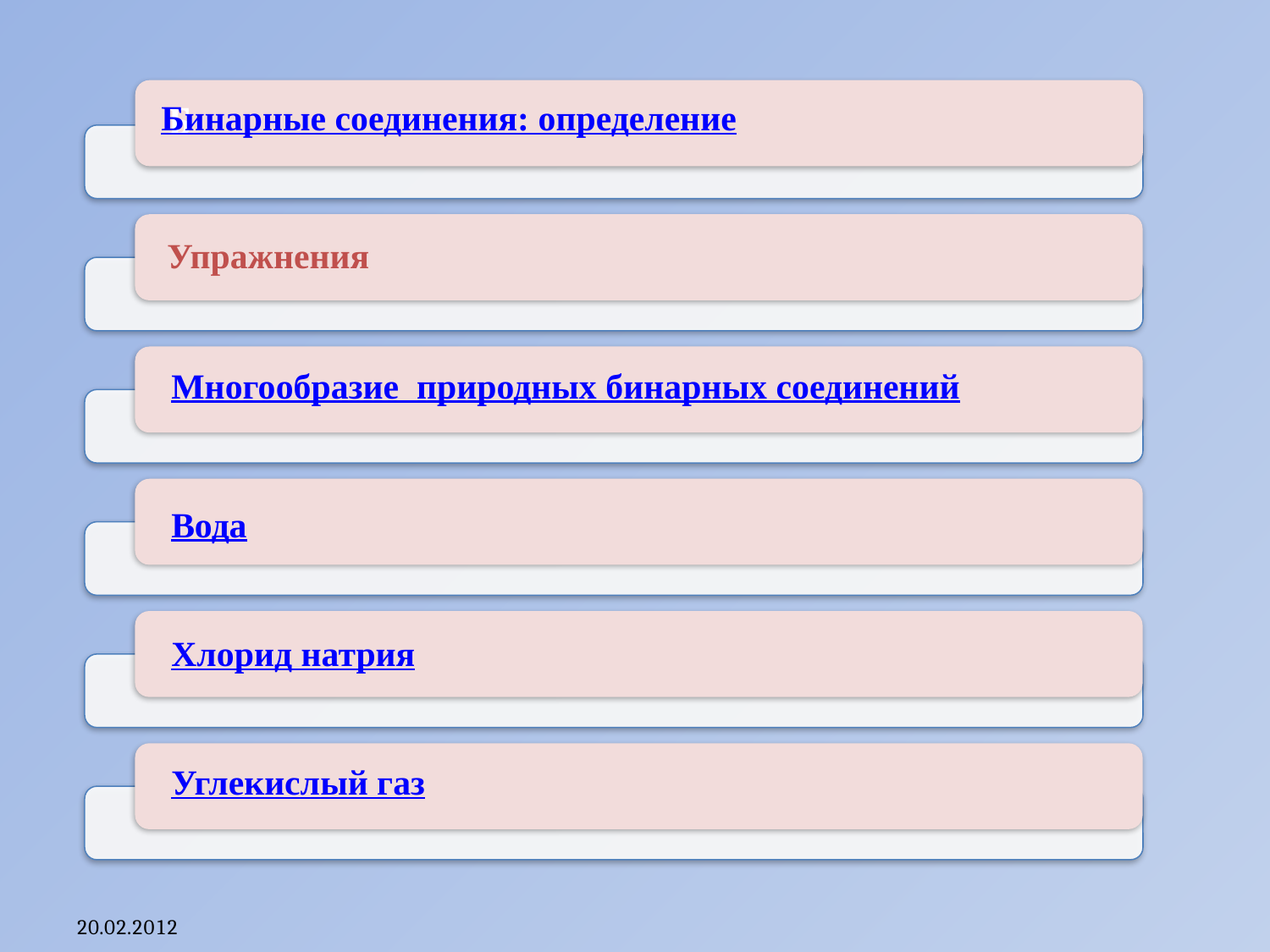

Б
Упражнения

Бинарные соединения: определение
Многообразие  природных бинарных соединений
Вода
Хлорид натрия
Углекислый газ

20.02.2012